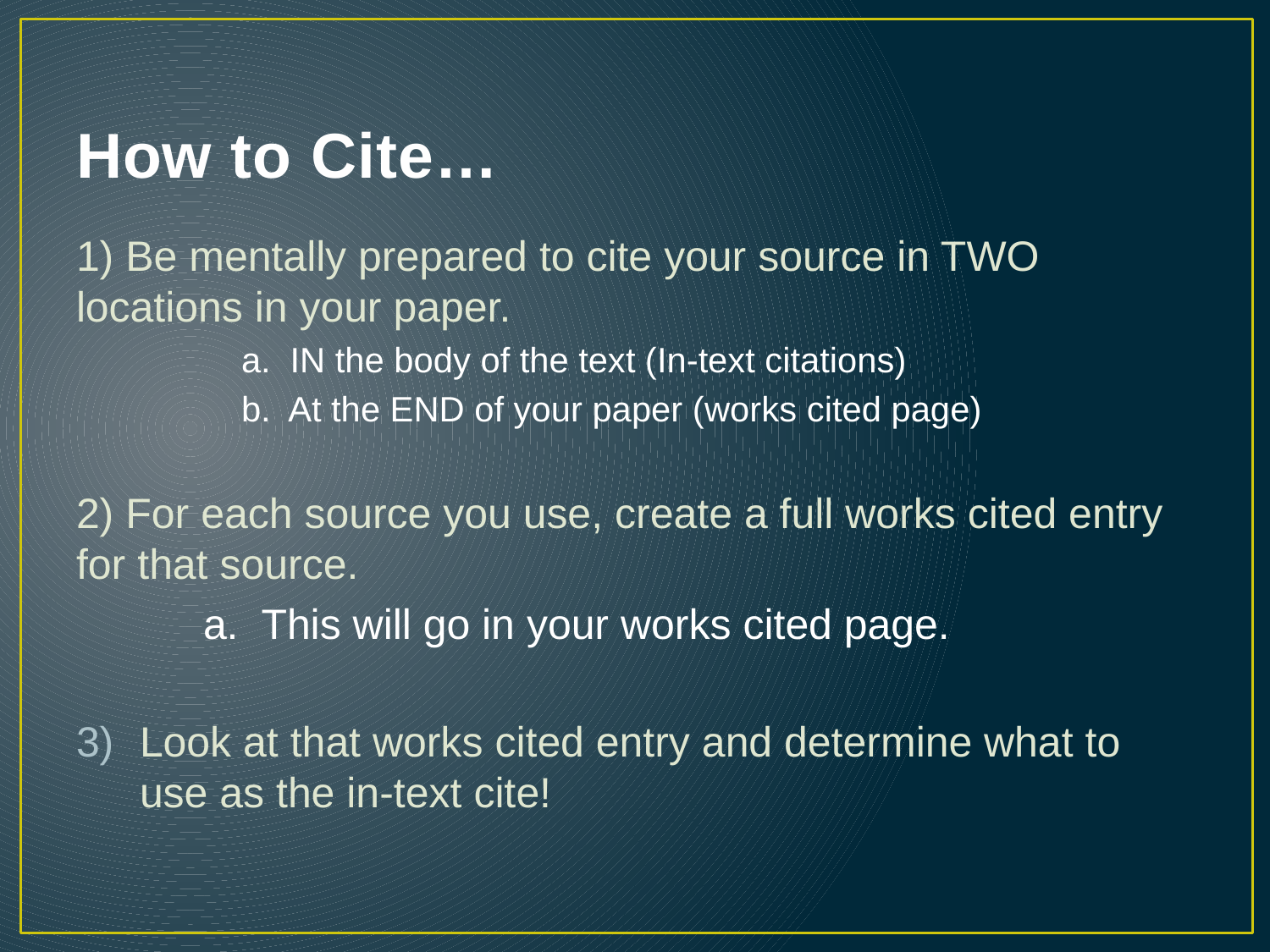

# How to Cite…
1) Be mentally prepared to cite your source in TWO locations in your paper.
	a.  IN the body of the text (In-text citations)
	b.  At the END of your paper (works cited page)

2) For each source you use, create a full works cited entry for that source.
	a.  This will go in your works cited page.

Look at that works cited entry and determine what to use as the in-text cite!